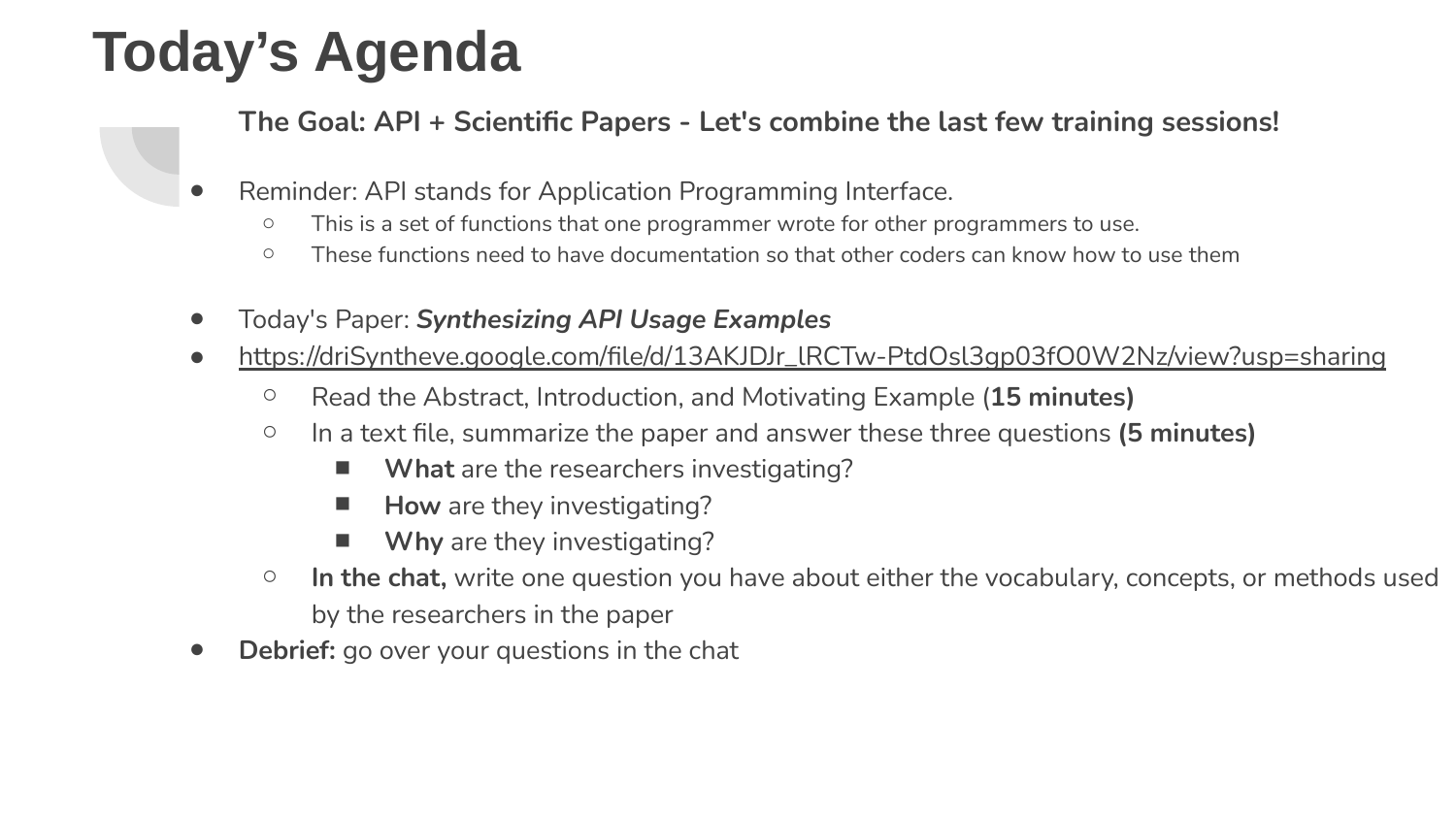

# Today’s Agenda
The Goal: API + Scientific Papers - Let's combine the last few training sessions!
Reminder: API stands for Application Programming Interface.
This is a set of functions that one programmer wrote for other programmers to use.
These functions need to have documentation so that other coders can know how to use them
Today's Paper: Synthesizing API Usage Examples
https://driSyntheve.google.com/file/d/13AKJDJr_lRCTw-PtdOsl3gp03fO0W2Nz/view?usp=sharing
Read the Abstract, Introduction, and Motivating Example (15 minutes)
In a text file, summarize the paper and answer these three questions (5 minutes)
What are the researchers investigating?
How are they investigating?
Why are they investigating?
In the chat, write one question you have about either the vocabulary, concepts, or methods used by the researchers in the paper
Debrief: go over your questions in the chat